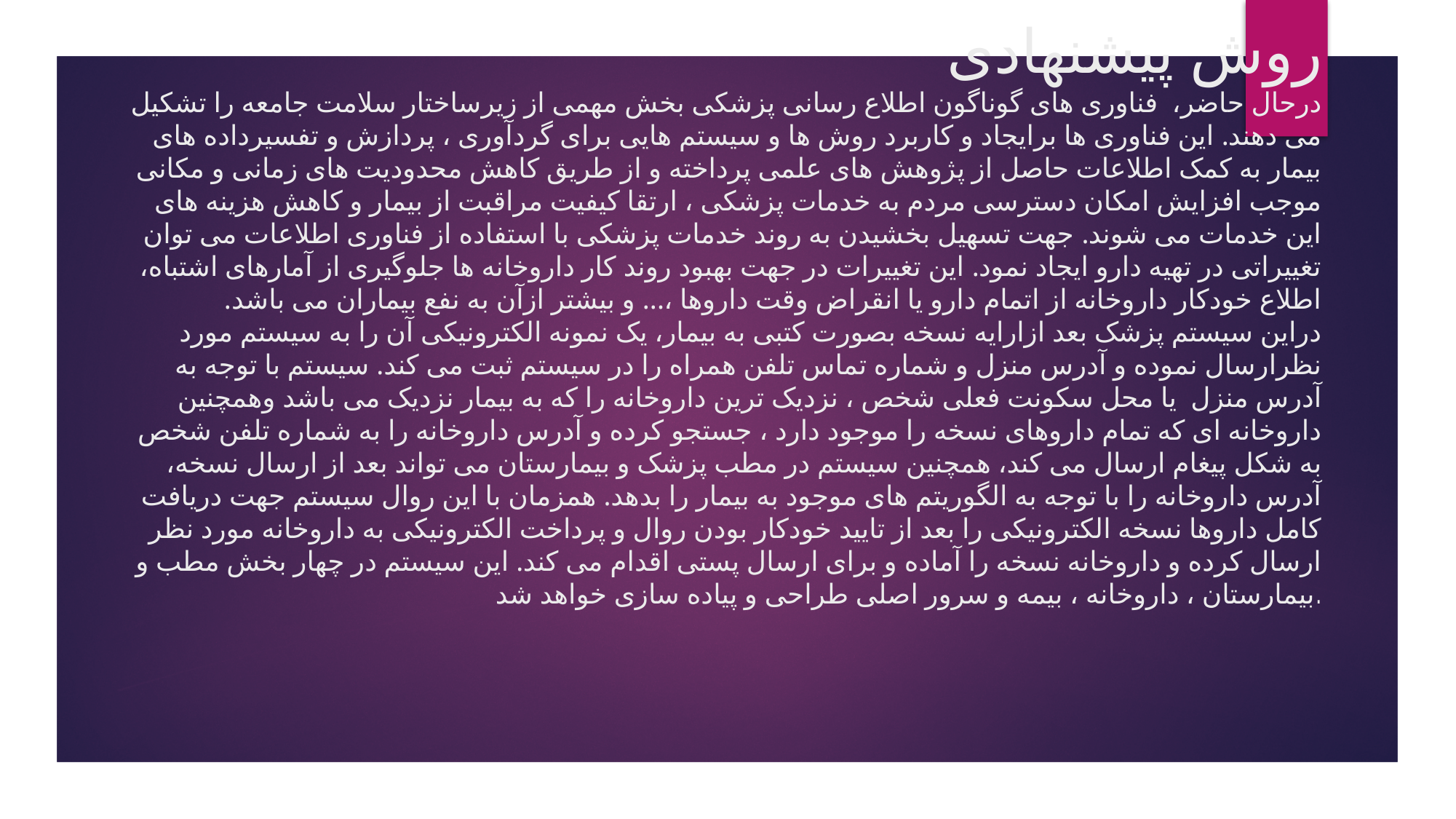

# روش پیشنهادی درحال حاضر،  فناوری های گوناگون اطلاع رسانی پزشکی بخش مهمی از زیرساختار سلامت جامعه را تشکیل می دهند. این فناوری ها برایجاد و کاربرد روش ها و سیستم هایی برای گردآوری ، پردازش و تفسیرداده های بیمار به کمک اطلاعات حاصل از پژوهش های علمی پرداخته و از طریق کاهش محدودیت های زمانی و مکانی موجب افزایش امکان دسترسی مردم به خدمات پزشکی ، ارتقا کیفیت مراقبت از بیمار و کاهش هزینه های این خدمات می شوند. جهت تسهیل بخشیدن به روند خدمات پزشکی با استفاده از فناوری اطلاعات می توان تغییراتی در تهیه دارو ایجاد نمود. این تغییرات در جهت بهبود روند کار داروخانه ها جلوگیری از آمارهای اشتباه،  اطلاع خودکار داروخانه از اتمام دارو یا انقراض وقت داروها ،... و بیشتر ازآن به نفع بیماران می باشد. دراین سیستم پزشک بعد ازارایه نسخه بصورت کتبی به بیمار، یک نمونه الکترونیکی آن را به سیستم مورد نظرارسال نموده و آدرس منزل و شماره تماس تلفن همراه را در سیستم ثبت می کند. سیستم با توجه به آدرس منزل  یا محل سکونت فعلی شخص ، نزدیک ترین داروخانه را که به بیمار نزدیک می باشد وهمچنین داروخانه ای که تمام داروهای نسخه را موجود دارد ، جستجو کرده و آدرس داروخانه را به شماره تلفن شخص به شکل پیغام ارسال می کند، همچنین سیستم در مطب پزشک و بیمارستان می تواند بعد از ارسال نسخه، آدرس داروخانه را با توجه به الگوریتم های موجود به بیمار را بدهد. همزمان با این روال سیستم جهت دریافت کامل داروها نسخه الکترونیکی را بعد از تایید خودکار بودن روال و پرداخت الکترونیکی به داروخانه مورد نظر ارسال کرده و داروخانه نسخه را آماده و برای ارسال پستی اقدام می کند. این سیستم در چهار بخش مطب و بیمارستان ، داروخانه ، بیمه و سرور اصلی طراحی و پیاده سازی خواهد شد.